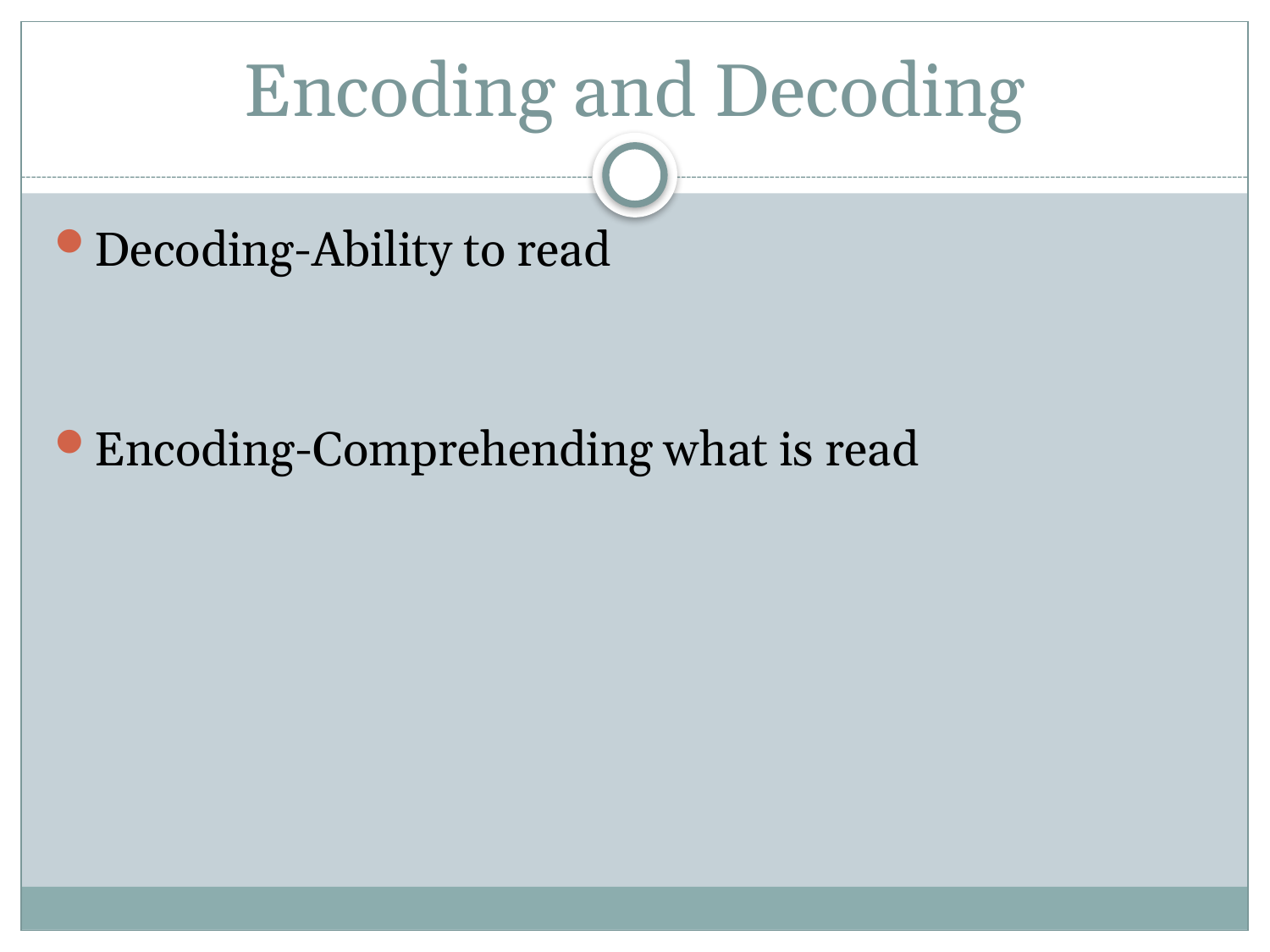

# Encoding and Decoding
Decoding-Ability to read

Encoding-Comprehending what is read